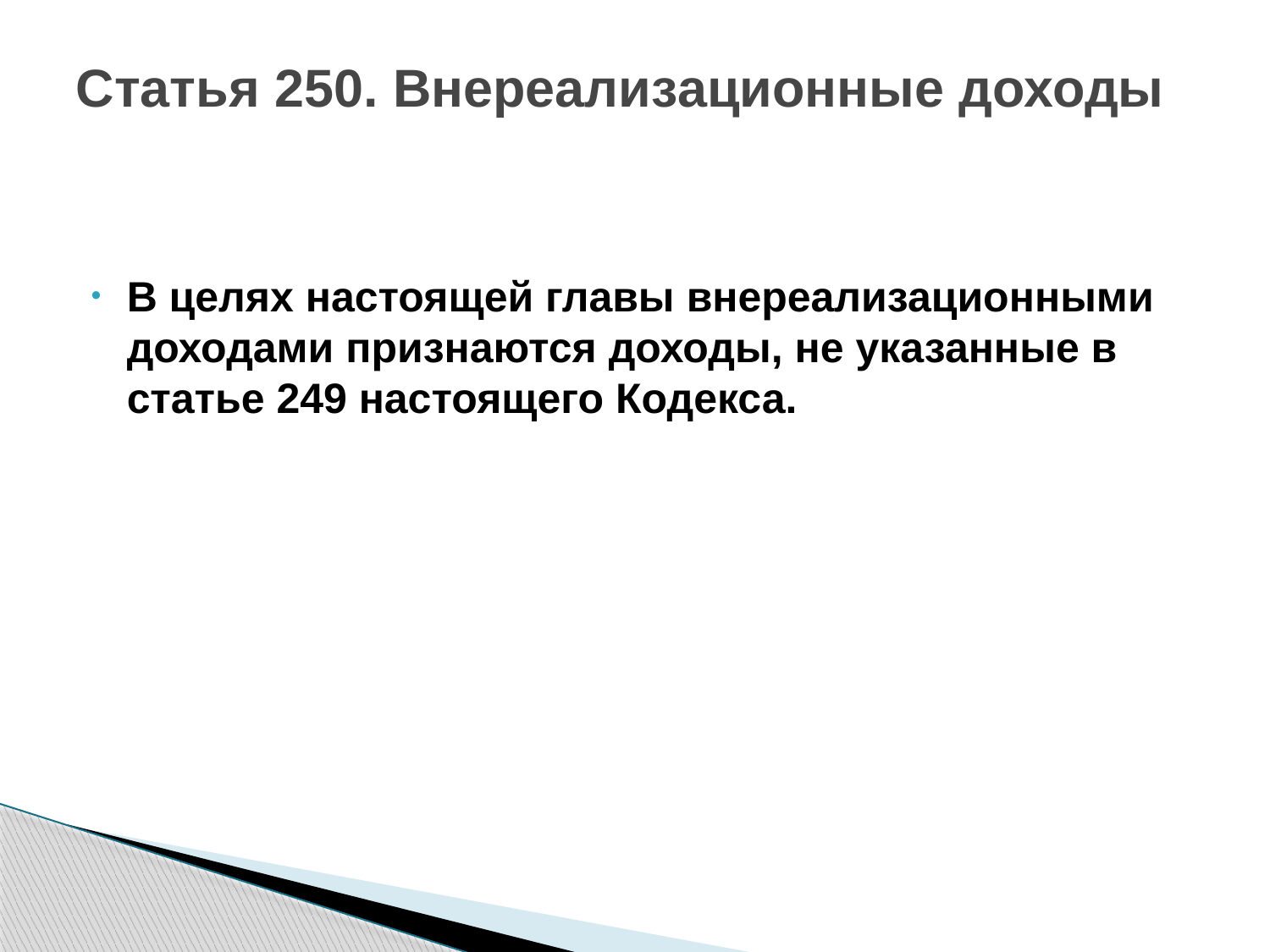

# Статья 250. Внереализационные доходы

В целях настоящей главы внереализационными доходами признаются доходы, не указанные в статье 249 настоящего Кодекса.